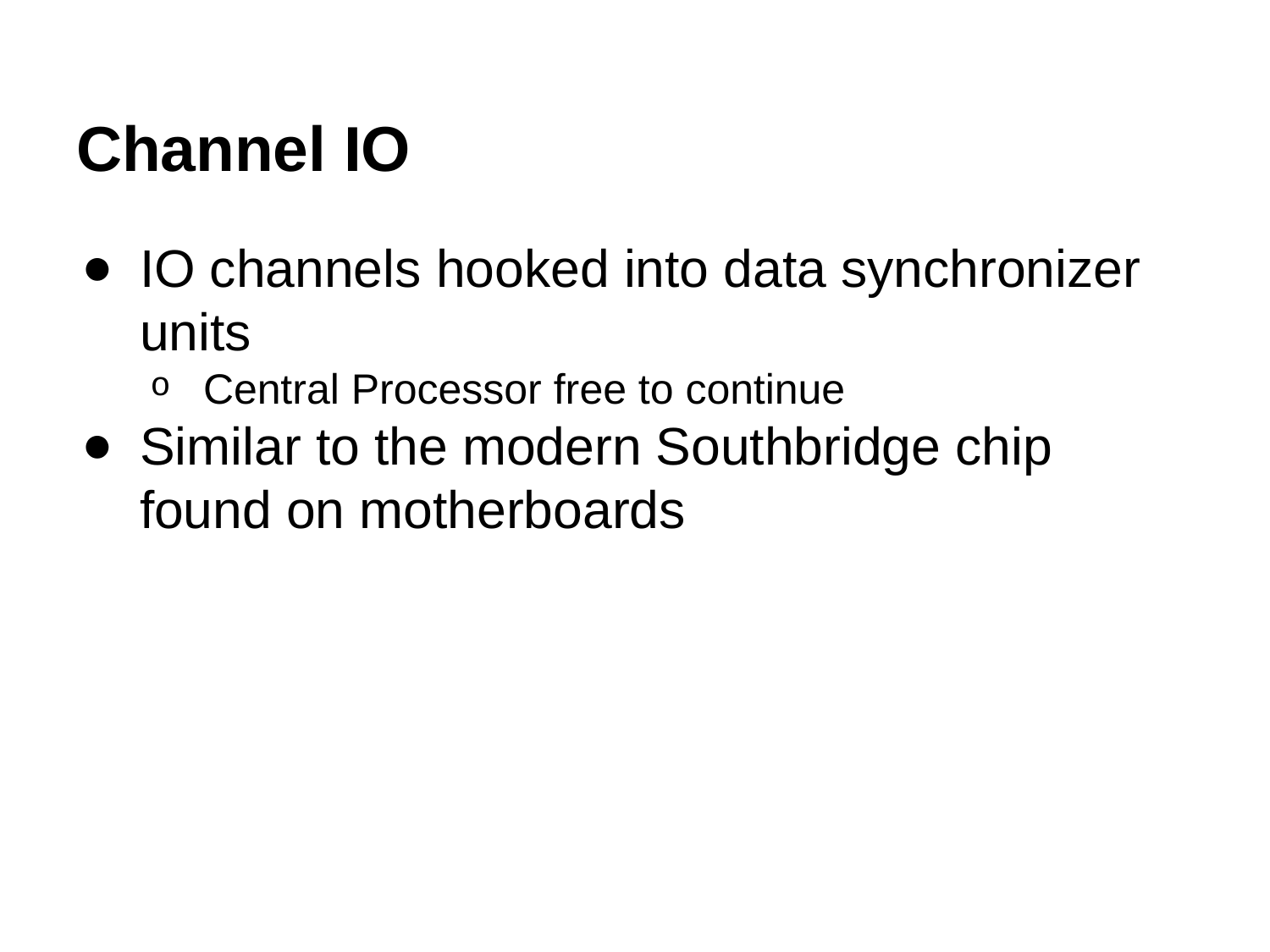

# Channel IO
IO channels hooked into data synchronizer units
Central Processor free to continue
Similar to the modern Southbridge chip found on motherboards